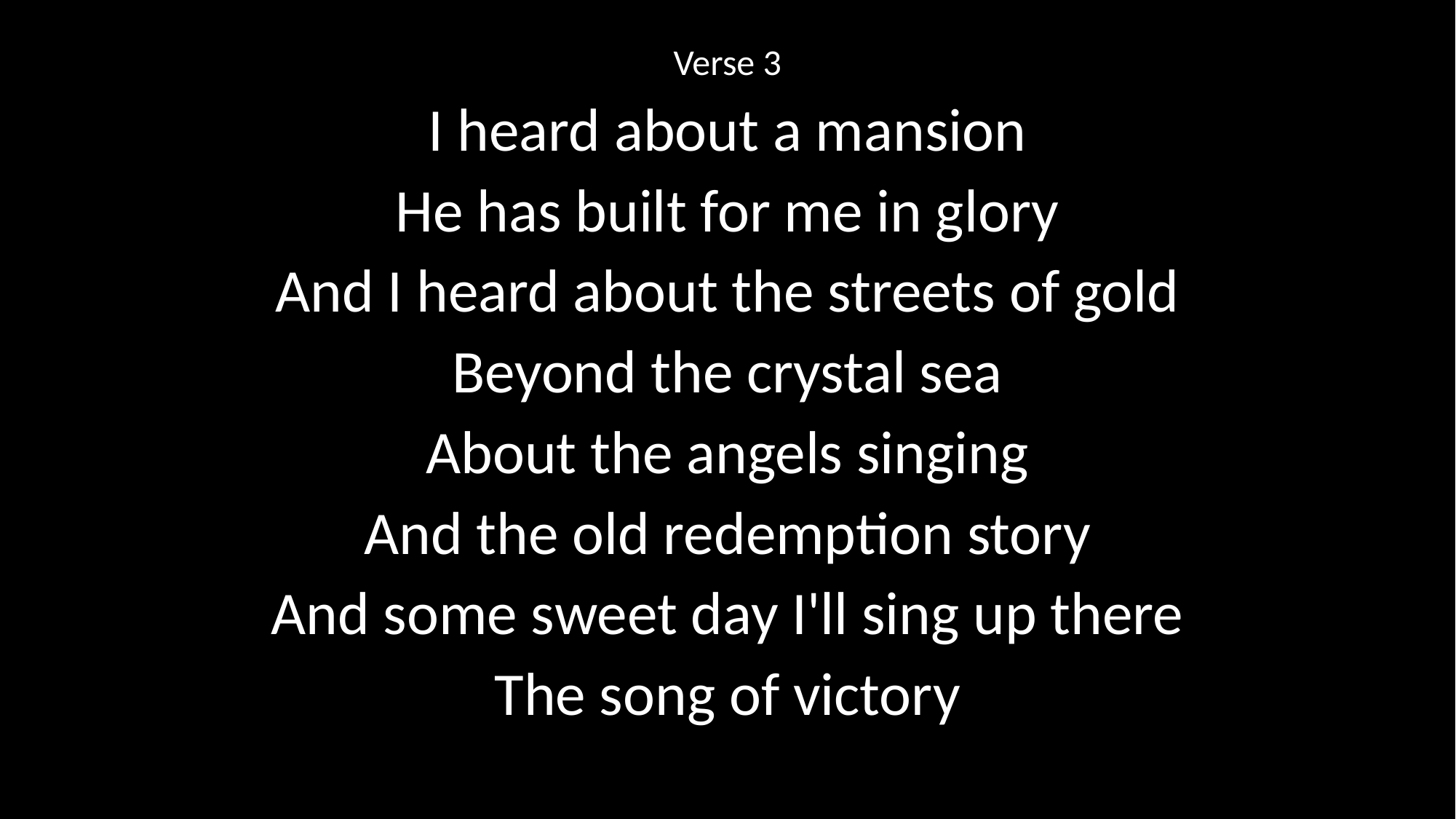

Verse 3
I heard about a mansion
He has built for me in glory
And I heard about the streets of gold
Beyond the crystal sea
About the angels singing
And the old redemption story
And some sweet day I'll sing up there
The song of victory